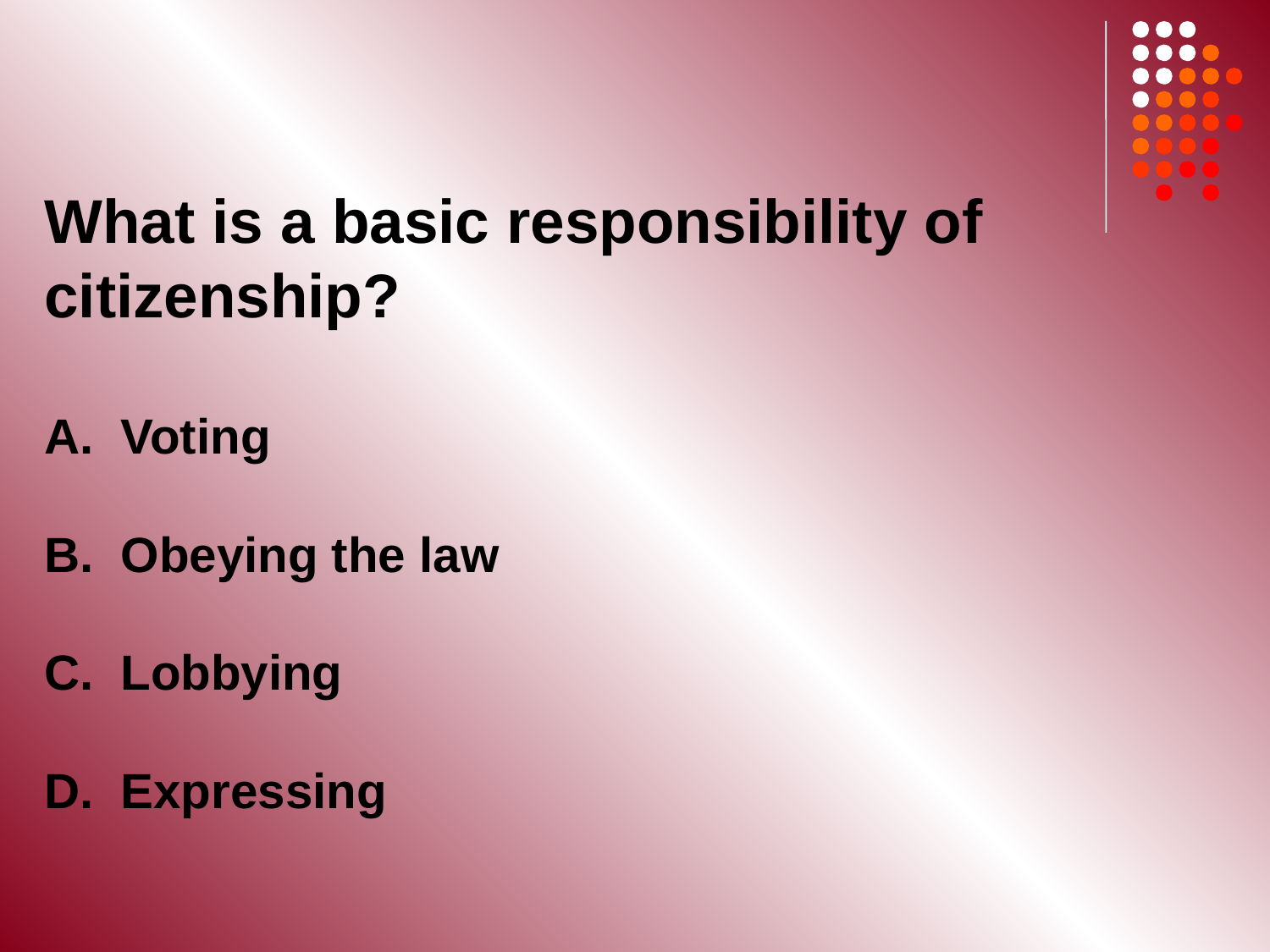

What is a basic responsibility of citizenship?
A.  Voting
B.  Obeying the law
C.  Lobbying
D.  Expressing